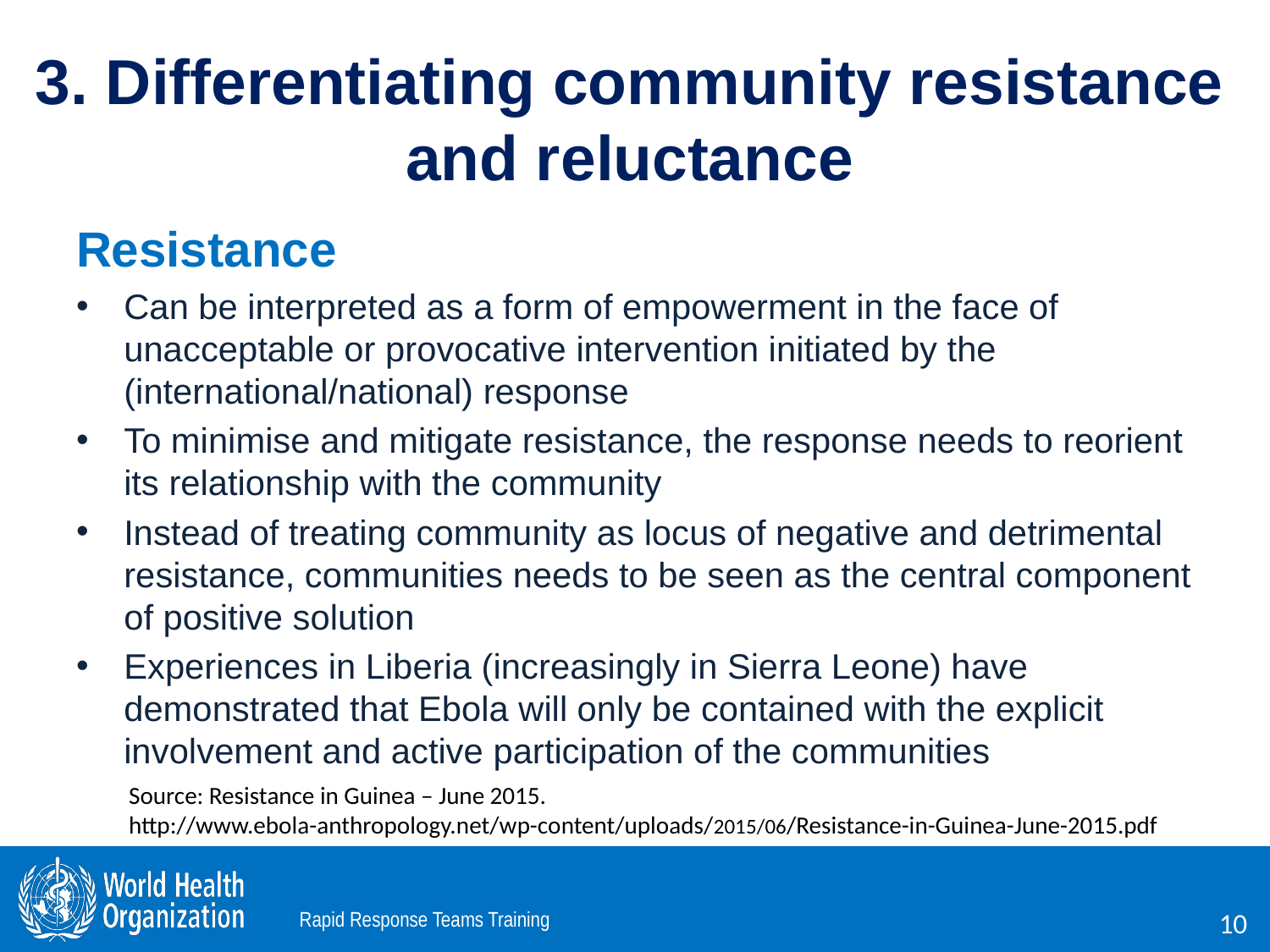

# 3. Differentiating community resistance and reluctance
Resistance
Can be interpreted as a form of empowerment in the face of unacceptable or provocative intervention initiated by the (international/national) response
To minimise and mitigate resistance, the response needs to reorient its relationship with the community
Instead of treating community as locus of negative and detrimental resistance, communities needs to be seen as the central component of positive solution
Experiences in Liberia (increasingly in Sierra Leone) have demonstrated that Ebola will only be contained with the explicit involvement and active participation of the communities
Source: Resistance in Guinea – June 2015.  http://www.ebola-anthropology.net/wp-content/uploads/2015/06/Resistance-in-Guinea-June-2015.pdf